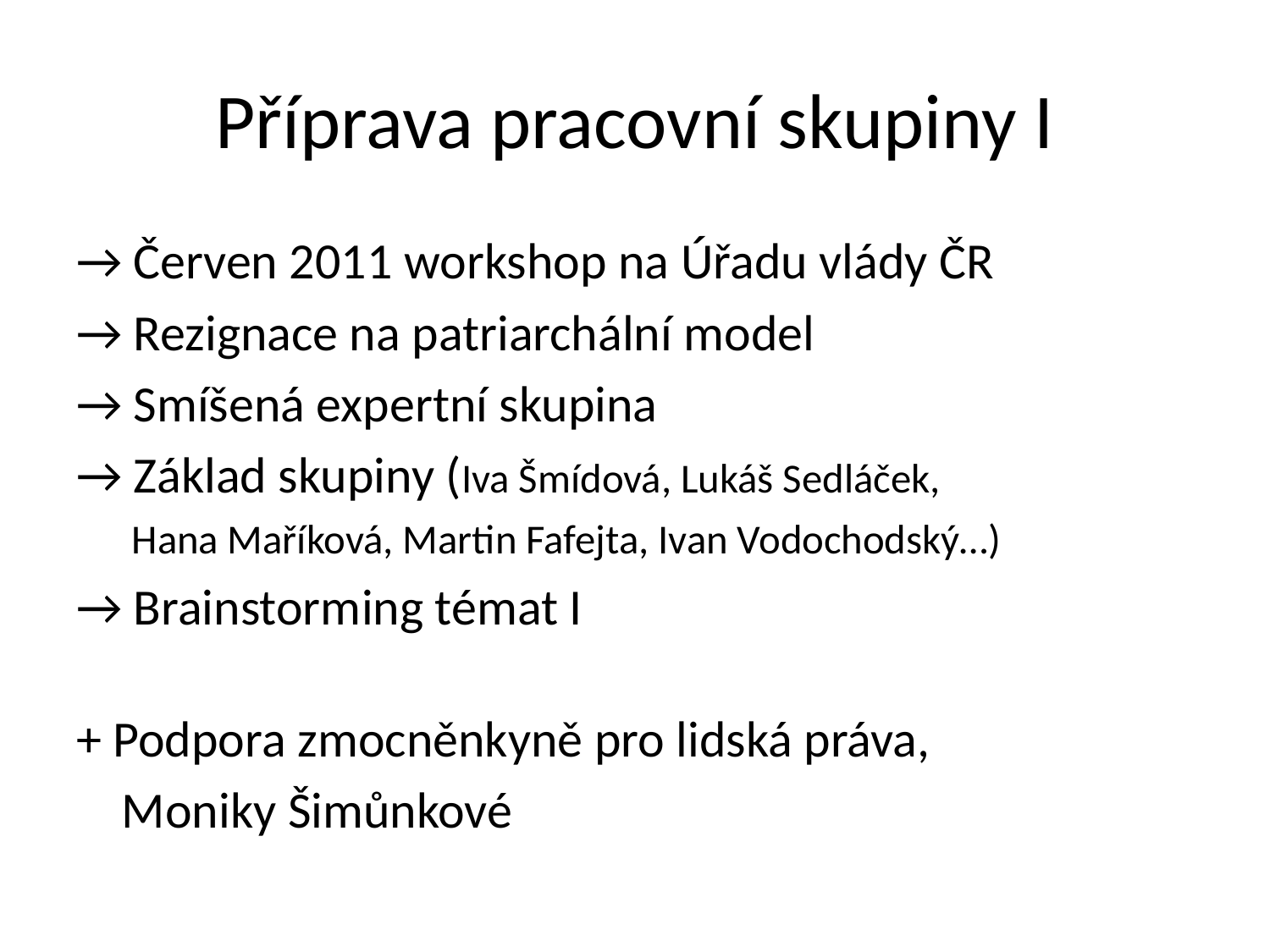

# Příprava pracovní skupiny I
→ Červen 2011 workshop na Úřadu vlády ČR
→ Rezignace na patriarchální model
→ Smíšená expertní skupina
→ Základ skupiny (Iva Šmídová, Lukáš Sedláček,
 Hana Maříková, Martin Fafejta, Ivan Vodochodský…)
→ Brainstorming témat I
+ Podpora zmocněnkyně pro lidská práva,
    Moniky Šimůnkové